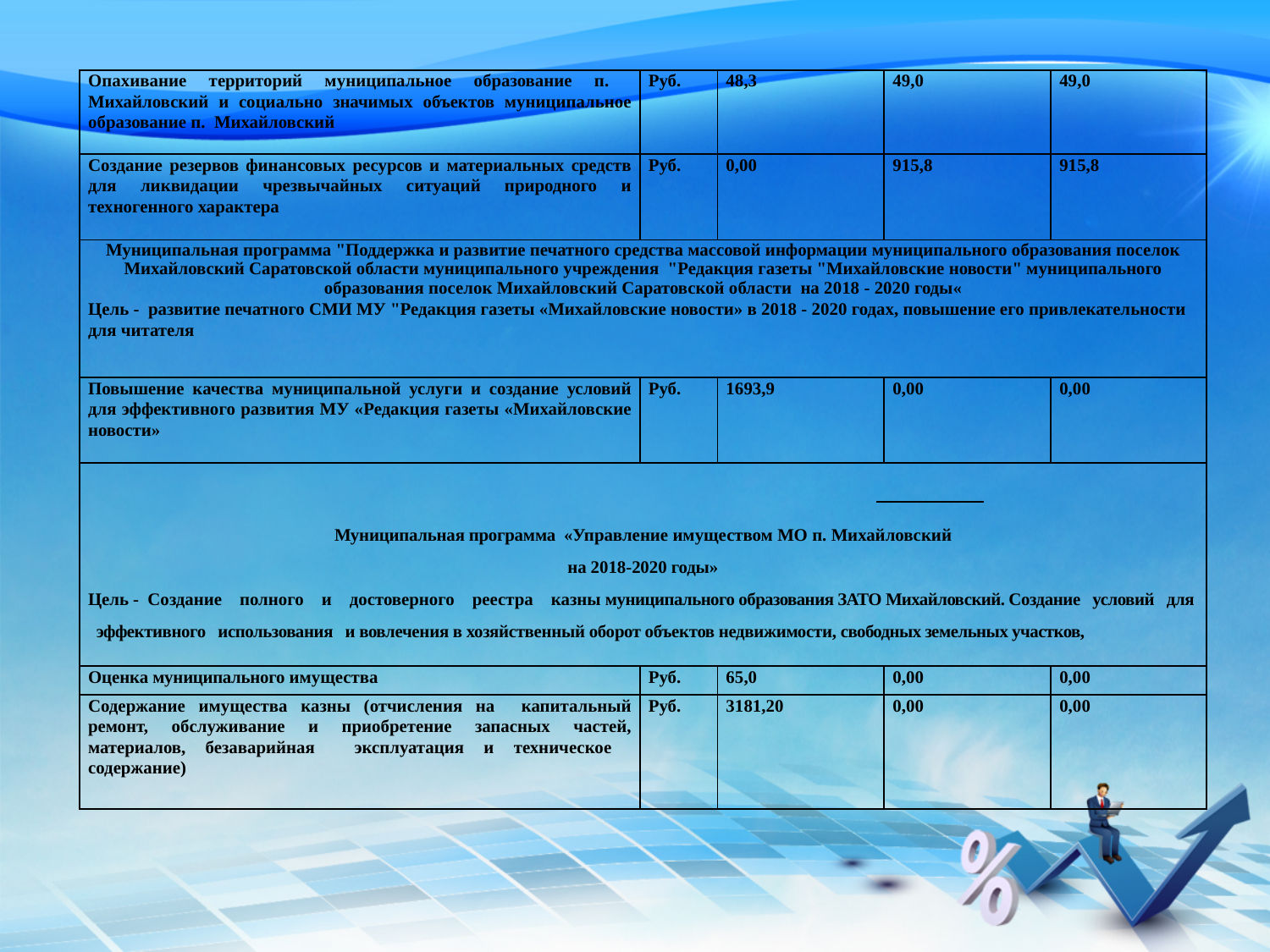

| Опахивание территорий муниципальное образование п. Михайловский и социально значимых объектов муниципальное образование п. Михайловский | Руб. | 48,3 | 49,0 | 49,0 |
| --- | --- | --- | --- | --- |
| Создание резервов финансовых ресурсов и материальных средств для ликвидации чрезвычайных ситуаций природного и техногенного характера | Руб. | 0,00 | 915,8 | 915,8 |
| Муниципальная программа "Поддержка и развитие печатного средства массовой информации муниципального образования поселок Михайловский Саратовской области муниципального учреждения "Редакция газеты "Михайловские новости" муниципального образования поселок Михайловский Саратовской области на 2018 - 2020 годы« Цель - развитие печатного СМИ МУ "Редакция газеты «Михайловские новости» в 2018 - 2020 годах, повышение его привлекательности для читателя |  |  |  |  |
| Повышение качества муниципальной услуги и создание условий для эффективного развития МУ «Редакция газеты «Михайловские новости» | Руб. | 1693,9 | 0,00 | 0,00 |
| Муниципальная программа «Управление имуществом МО п. Михайловский на 2018-2020 годы» Цель - Создание полного и достоверного реестра казны муниципального образования ЗАТО Михайловский. Создание условий для эффективного использования и вовлечения в хозяйственный оборот объектов недвижимости, свободных земельных участков, |  |  |  |  |
| Оценка муниципального имущества | Руб. | 65,0 | 0,00 | 0,00 |
| Содержание имущества казны (отчисления на капитальный ремонт, обслуживание и приобретение запасных частей, материалов, безаварийная эксплуатация и техническое содержание) | Руб. | 3181,20 | 0,00 | 0,00 |